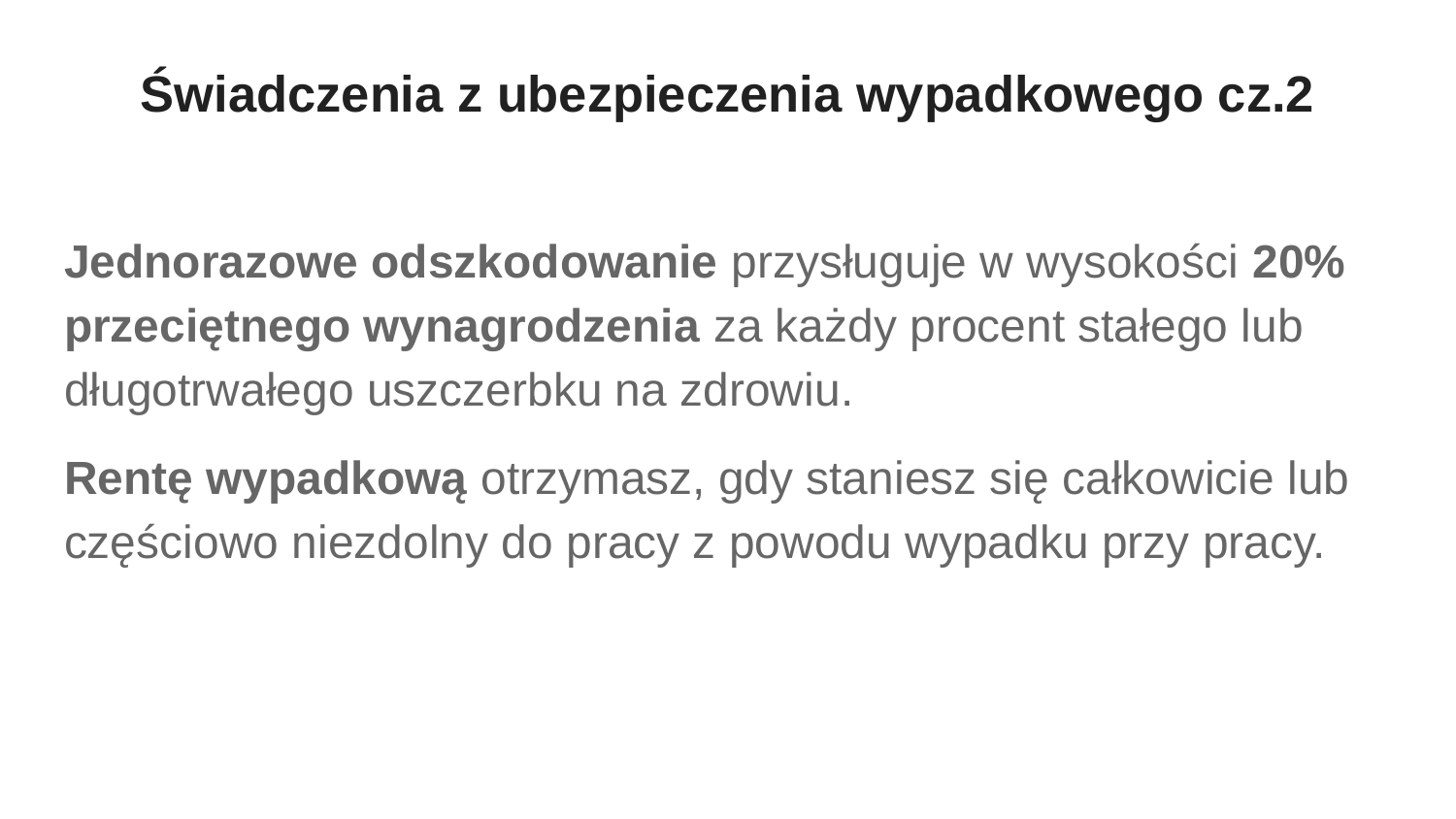

# Świadczenia z ubezpieczenia wypadkowego cz.2

Jednorazowe odszkodowanie przysługuje w wysokości 20% przeciętnego wynagrodzenia za każdy procent stałego lub długotrwałego uszczerbku na zdrowiu.
Rentę wypadkową otrzymasz, gdy staniesz się całkowicie lub częściowo niezdolny do pracy z powodu wypadku przy pracy.